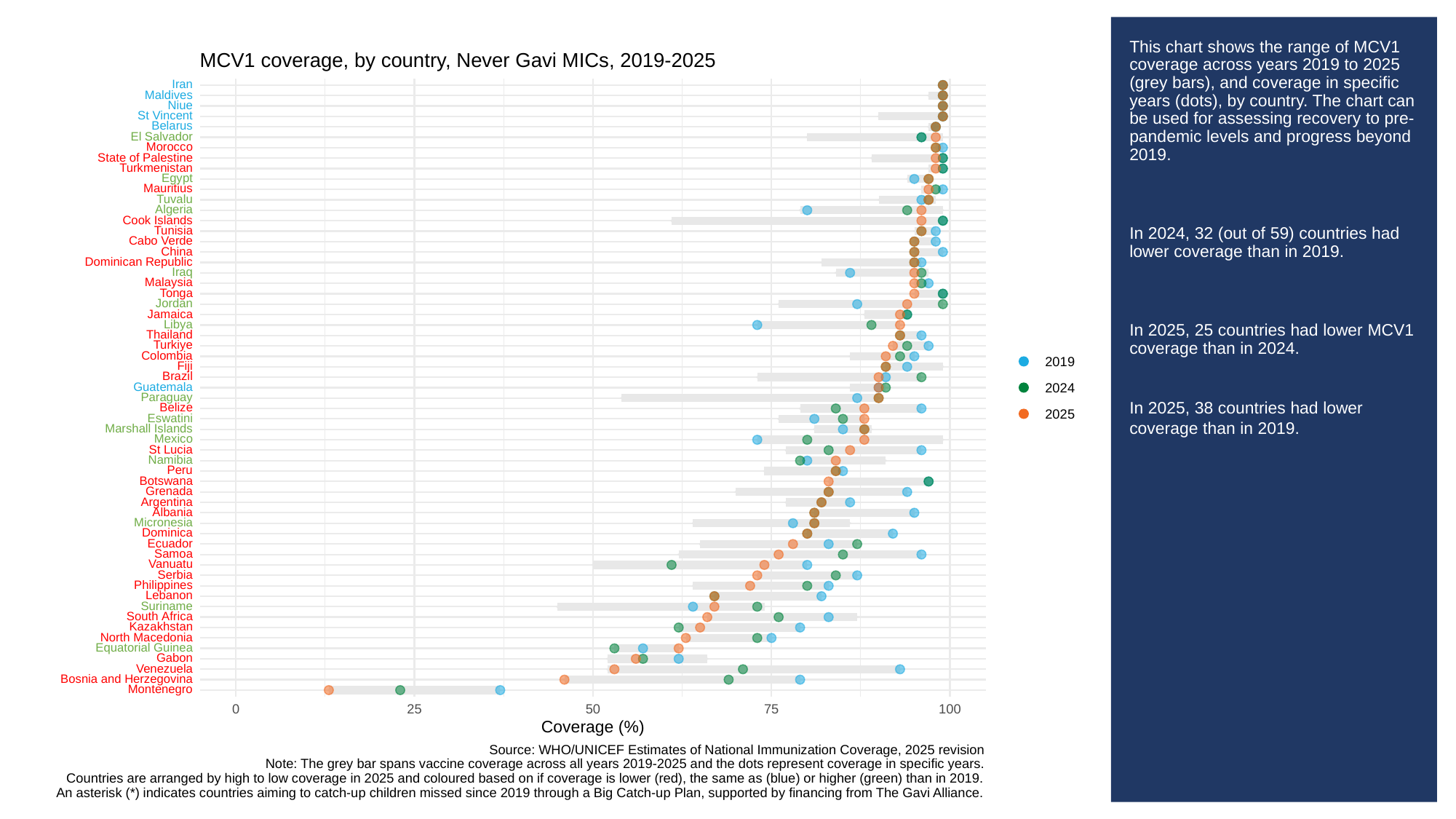

# This chart shows the range of MCV1 coverage across years 2019 to 2025 (grey bars), and coverage in specific years (dots), by country. The chart can be used for assessing recovery to pre-pandemic levels and progress beyond 2019.

In 2024, 32 (out of 59) countries had lower coverage than in 2019.

In 2025, 25 countries had lower MCV1 coverage than in 2024.

In 2025, 38 countries had lower coverage than in 2019.

MCV1 coverage, by country, Never Gavi MICs, 2019-2025

Iran

Maldives

Niue

St
Vincent

Belarus

El
Salvador

Morocco

State
of
Palestine

Turkmenistan

Egypt

Mauritius

Tuvalu

Algeria

Cook
Islands

Tunisia

Cabo
Verde

China

Dominican
Republic

Iraq

Malaysia

Tonga

Jordan

Jamaica

Libya

Thailand

Turkiye

Colombia

2019

Fiji

Brazil

Guatemala
2024

Paraguay

Belize

2025

Eswatini

Marshall
Islands

Mexico

St
Lucia

Namibia

Peru

Botswana

Grenada

Argentina

Albania

Micronesia

Dominica

Ecuador

Samoa

Vanuatu

Serbia

Philippines

Lebanon

Suriname

South
Africa

Kazakhstan

North
Macedonia

Equatorial
Guinea

Gabon

Venezuela

Bosnia
and
Herzegovina

Montenegro

0
25
50
75
100
Coverage (%)
Source: WHO/UNICEF Estimates of National Immunization Coverage, 2025 revision
Note: The grey bar spans vaccine coverage across all years 2019-2025 and the dots represent coverage in specific years.
Countries are arranged by high to low coverage in 2025 and coloured based on if coverage is lower (red), the same as (blue) or higher (green) than in 2019.
An asterisk (*) indicates countries aiming to catch-up children missed since 2019 through a Big Catch-up Plan, supported by financing from The Gavi Alliance.